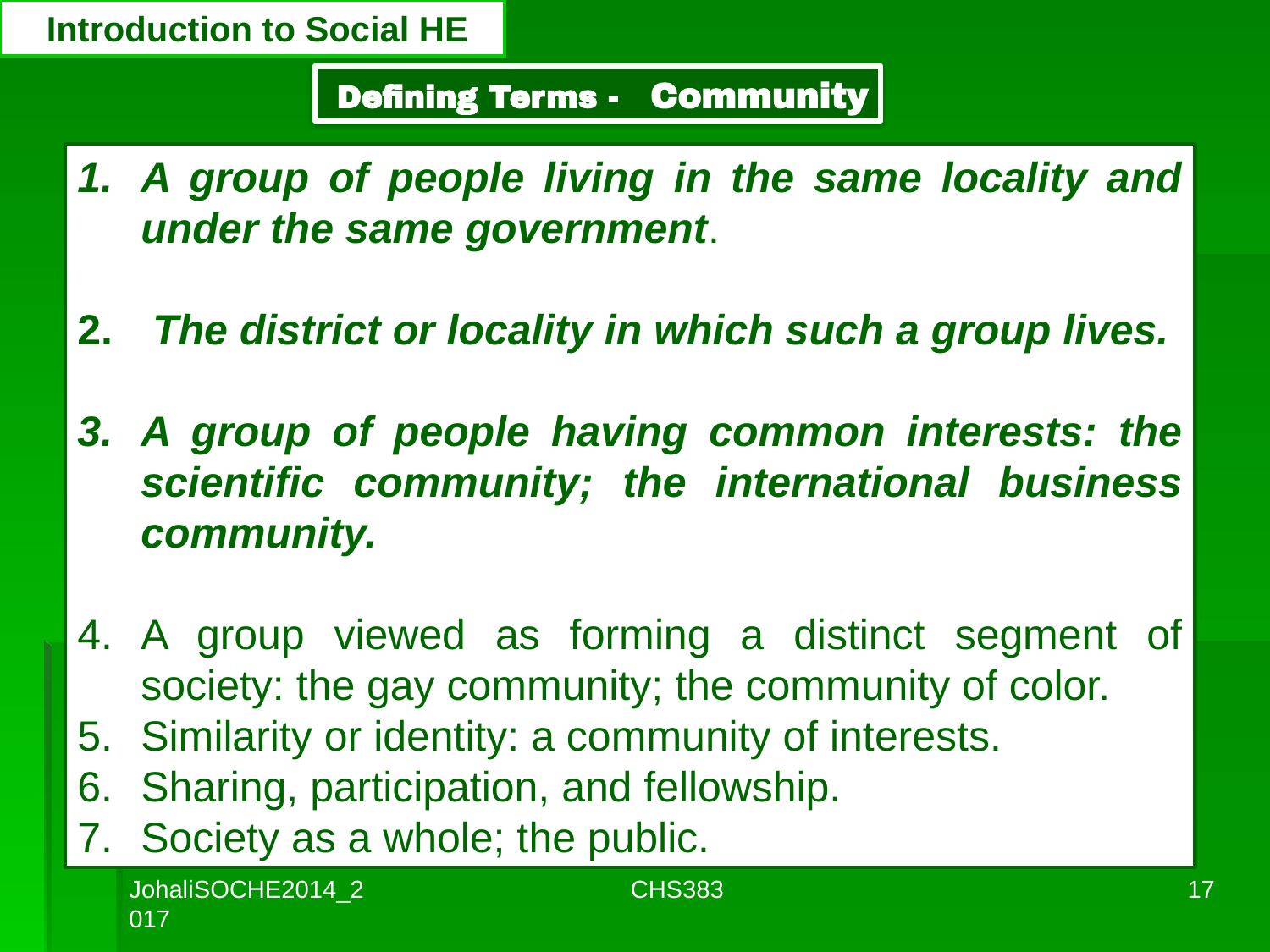

# Introduction to Social HE
Defining Terms -   Community
A group of people living in the same locality and under the same government.

 The district or locality in which such a group lives.

A group of people having common interests: the scientific community; the international business community.

A group viewed as forming a distinct segment of society: the gay community; the community of color.
Similarity or identity: a community of interests.
Sharing, participation, and fellowship.
Society as a whole; the public.
JohaliSOCHE2014_2017
CHS383
17